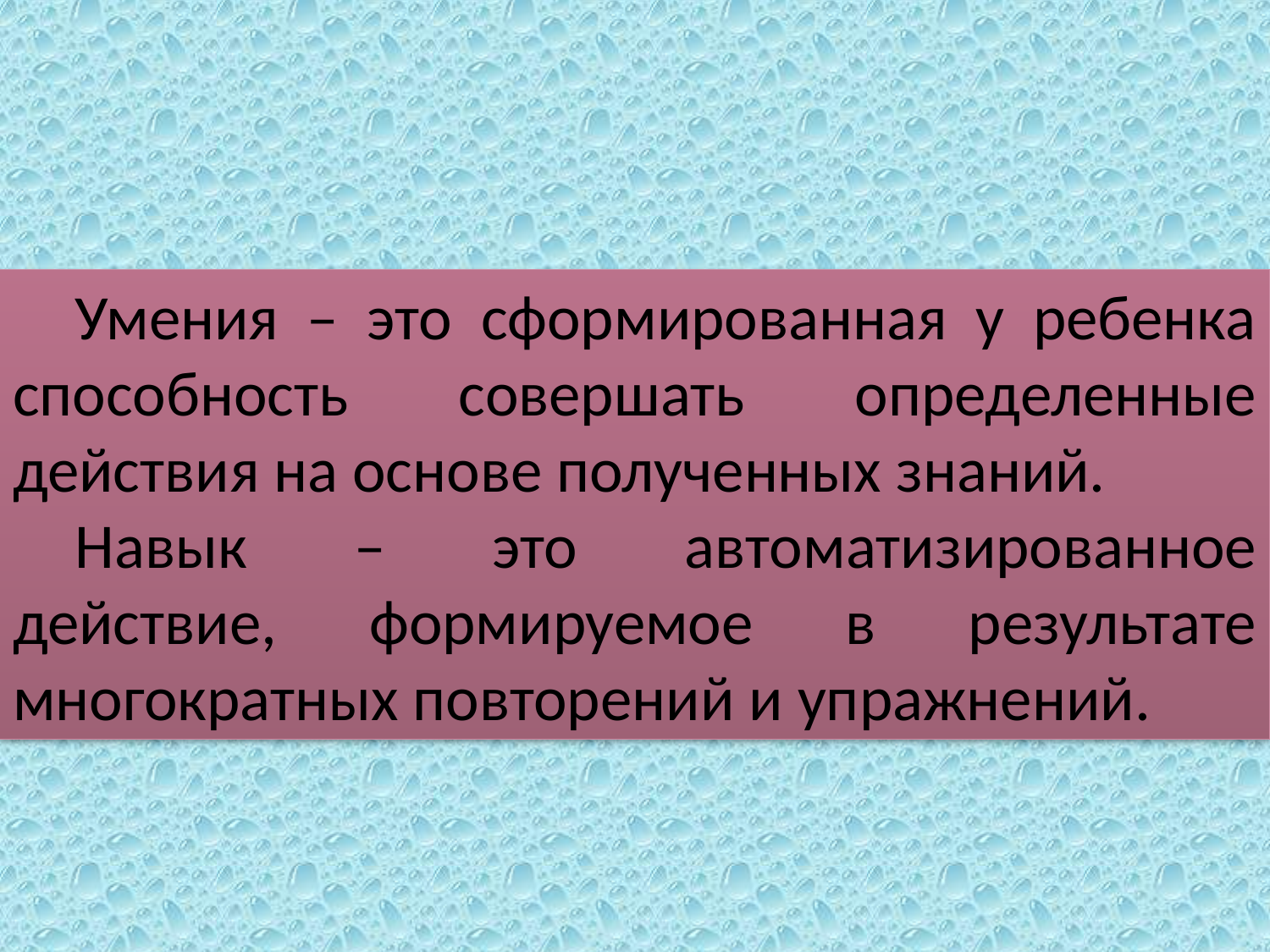

Умения – это сформированная у ребенка способность совершать определенные действия на основе полученных знаний.
Навык – это автоматизированное действие, формируемое в результате многократных повторений и упражнений.